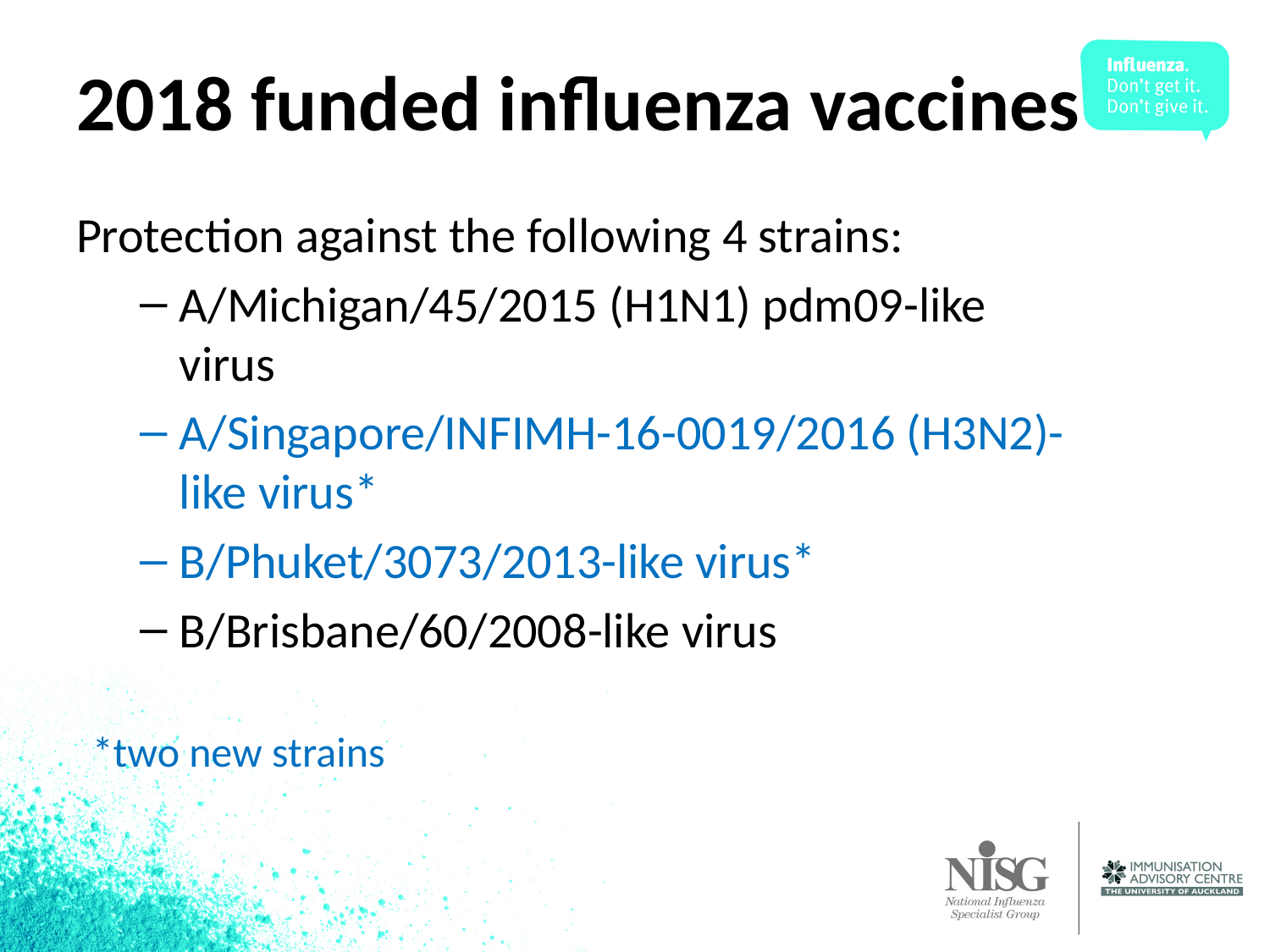

# 2018 funded influenza vaccines
Protection against the following 4 strains:
A/Michigan/45/2015 (H1N1) pdm09-like virus
A/Singapore/INFIMH-16-0019/2016 (H3N2)-like virus*
B/Phuket/3073/2013-like virus*
B/Brisbane/60/2008-like virus

*two new strains